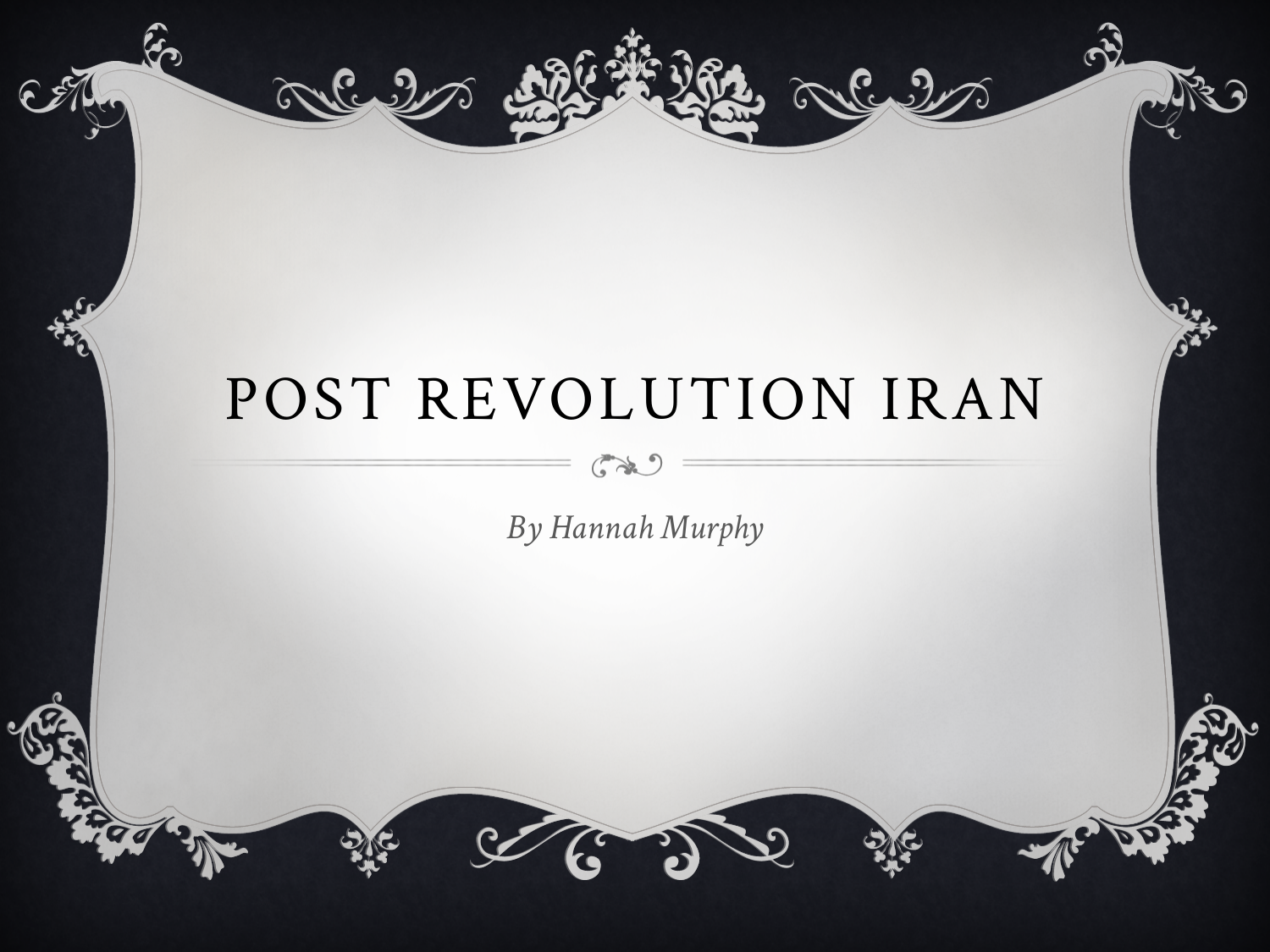

# Post Revolution Iran
By Hannah Murphy